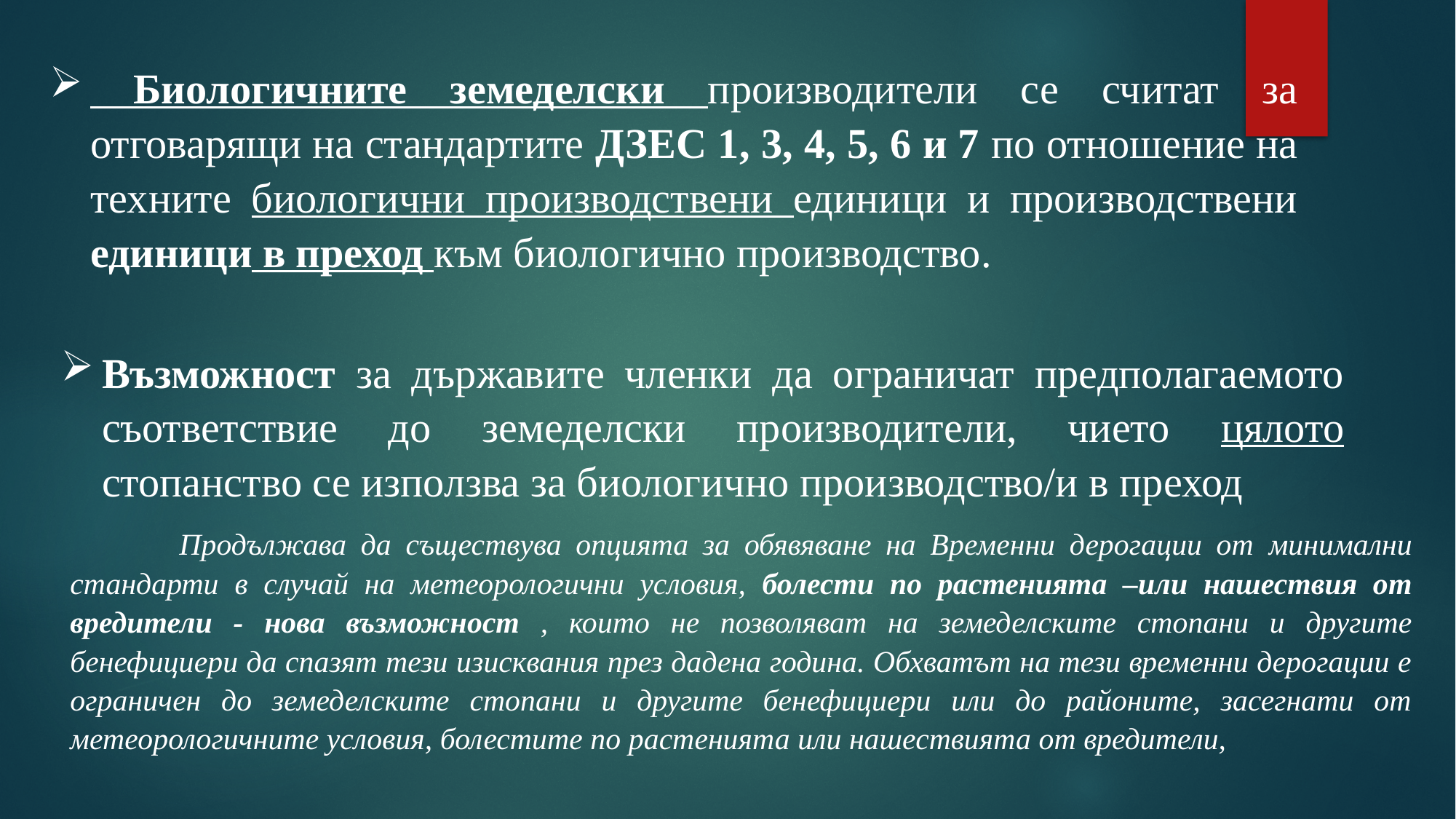

Биологичните земеделски производители се считат за отговарящи на стандартите ДЗЕС 1, 3, 4, 5, 6 и 7 по отношение на техните биологични производствени единици и производствени единици в преход към биологично производство.
Възможност за държавите членки да ограничат предполагаемото съответствие до земеделски производители, чието цялото стопанство се използва за биологично производство/и в преход
	Продължава да съществува опцията за обявяване на Временни дерогации от минимални стандарти в случай на метеорологични условия, болести по растенията –или нашествия от вредители - нова възможност , които не позволяват на земеделските стопани и другите бенефициери да спазят тези изисквания през дадена година. Обхватът на тези временни дерогации е ограничен до земеделските стопани и другите бенефициери или до районите, засегнати от метеорологичните условия, болестите по растенията или нашествията от вредители,